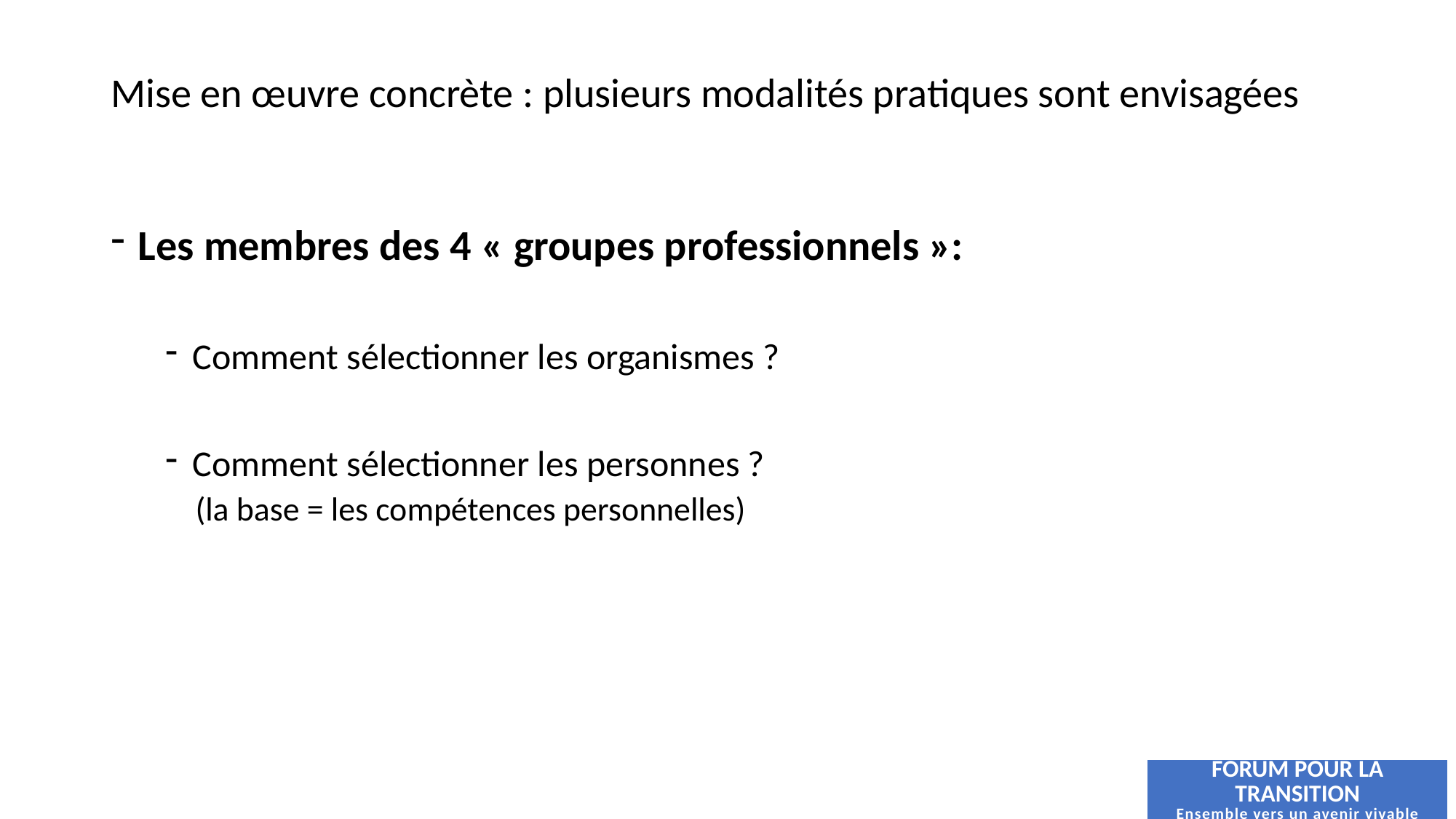

# Mise en œuvre concrète : plusieurs modalités pratiques sont envisagées
Les membres des 4 « groupes professionnels »:

Comment sélectionner les organismes ?

Comment sélectionner les personnes ?
    (la base = les compétences personnelles)